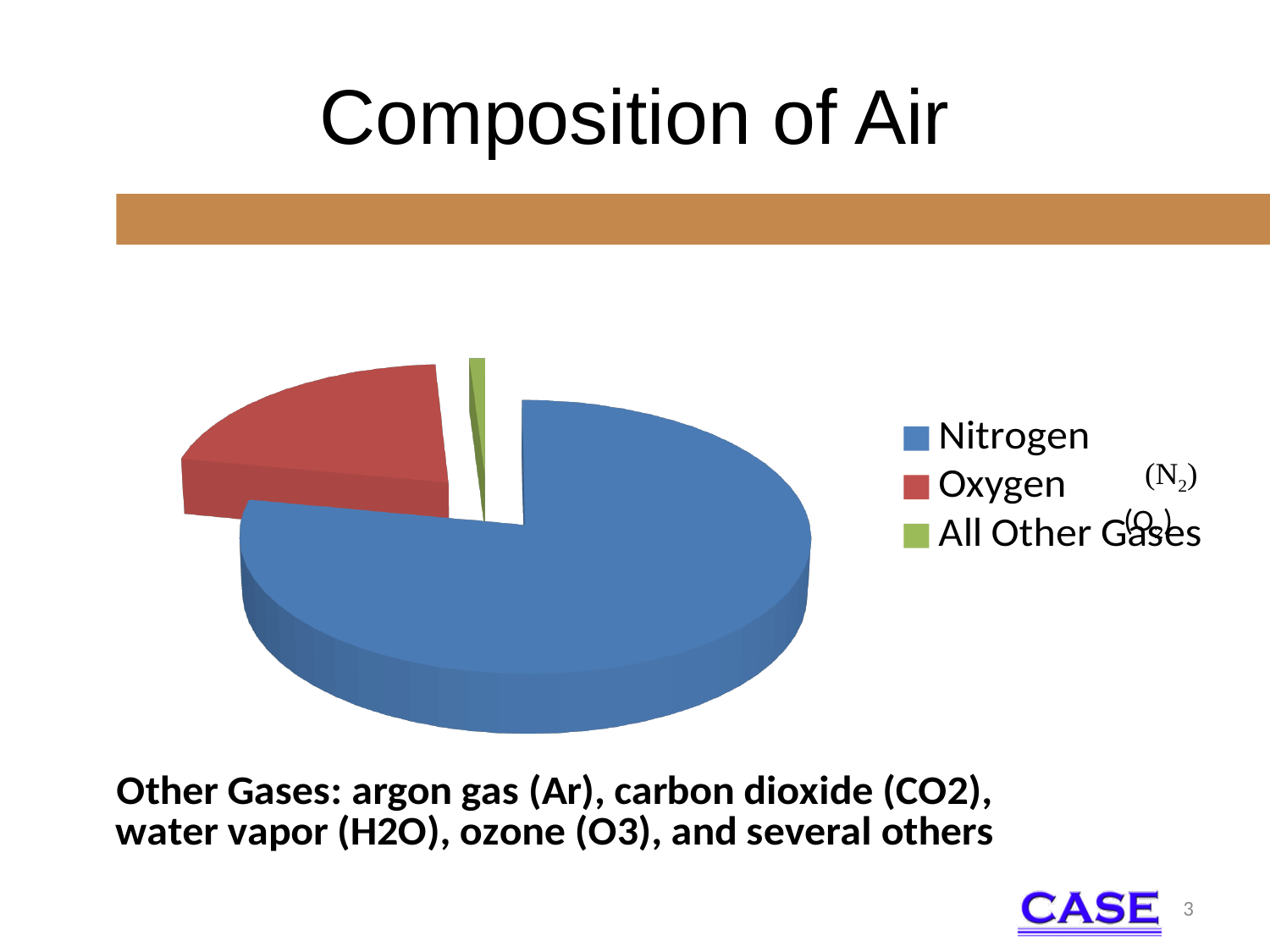

# Composition of Air

[unsupported chart]

3